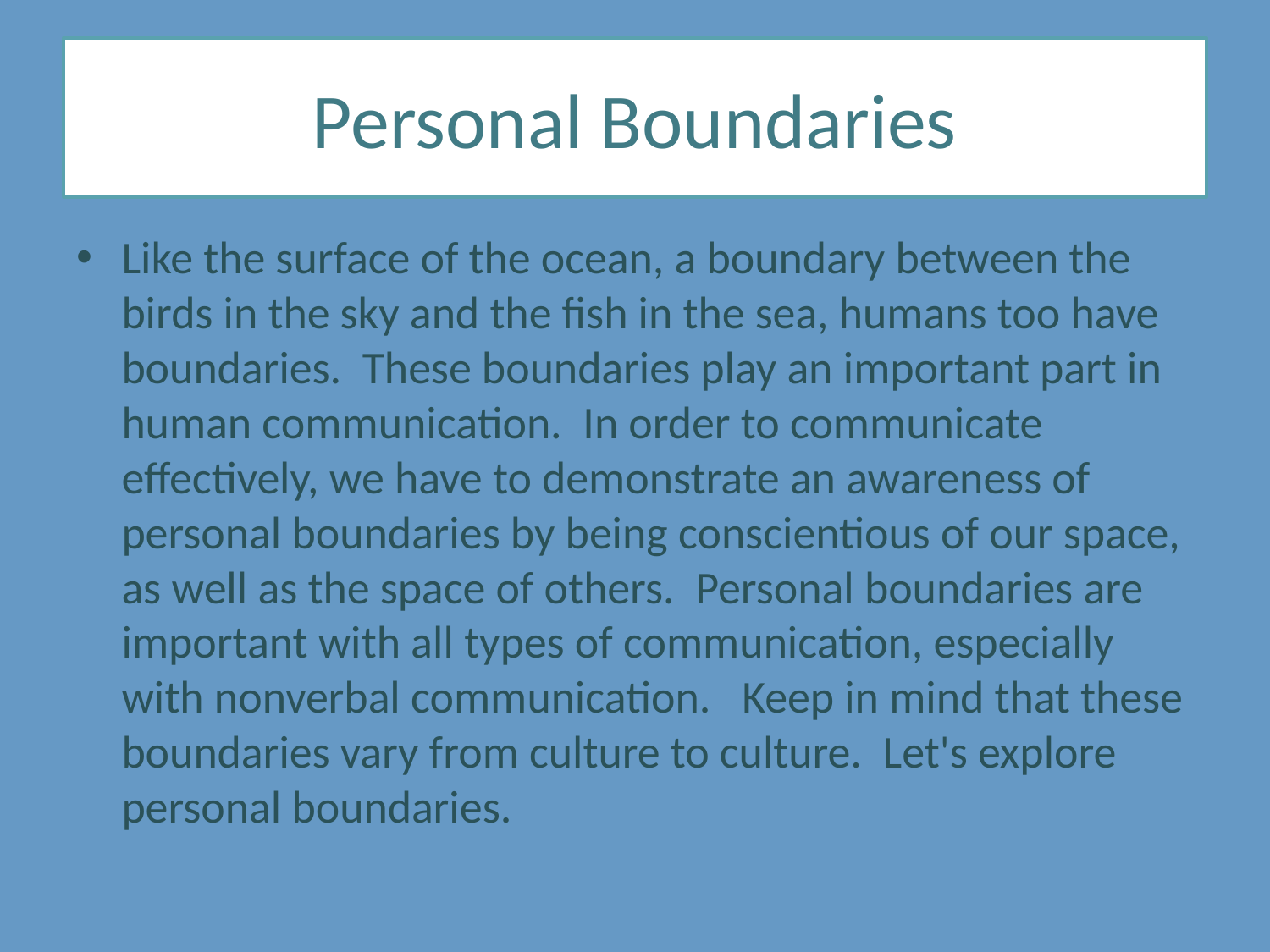

# Personal Boundaries
Like the surface of the ocean, a boundary between the birds in the sky and the fish in the sea, humans too have boundaries.  These boundaries play an important part in human communication.  In order to communicate effectively, we have to demonstrate an awareness of personal boundaries by being conscientious of our space, as well as the space of others.  Personal boundaries are important with all types of communication, especially with nonverbal communication.   Keep in mind that these boundaries vary from culture to culture.  Let's explore personal boundaries.